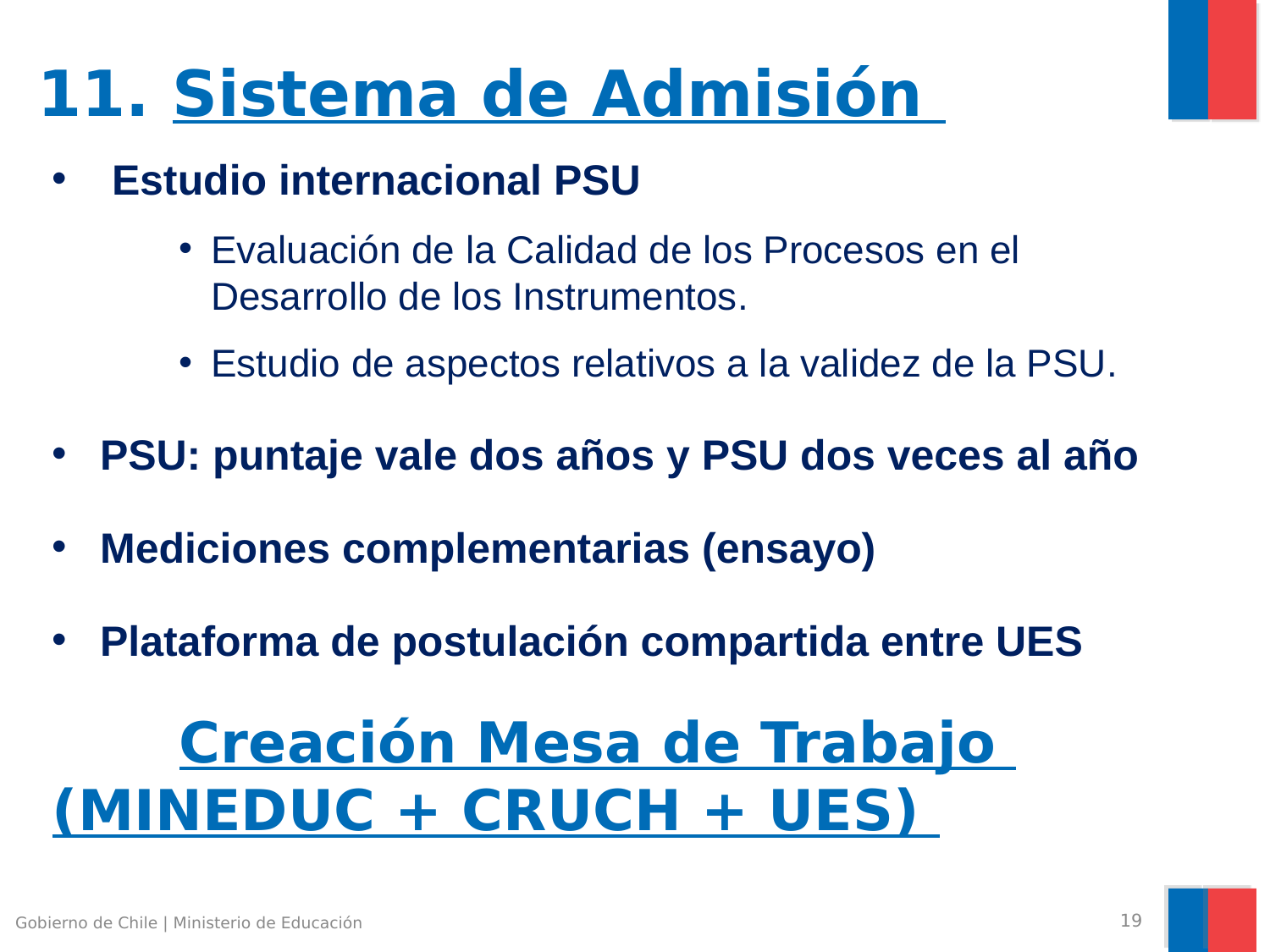

# 11. Sistema de Admisión
 Estudio internacional PSU
Evaluación de la Calidad de los Procesos en el Desarrollo de los Instrumentos.
Estudio de aspectos relativos a la validez de la PSU.
PSU: puntaje vale dos años y PSU dos veces al año
Mediciones complementarias (ensayo)
Plataforma de postulación compartida entre UES
	Creación Mesa de Trabajo 	(MINEDUC + CRUCH + UES)

Gobierno de Chile | Ministerio de Educación
19